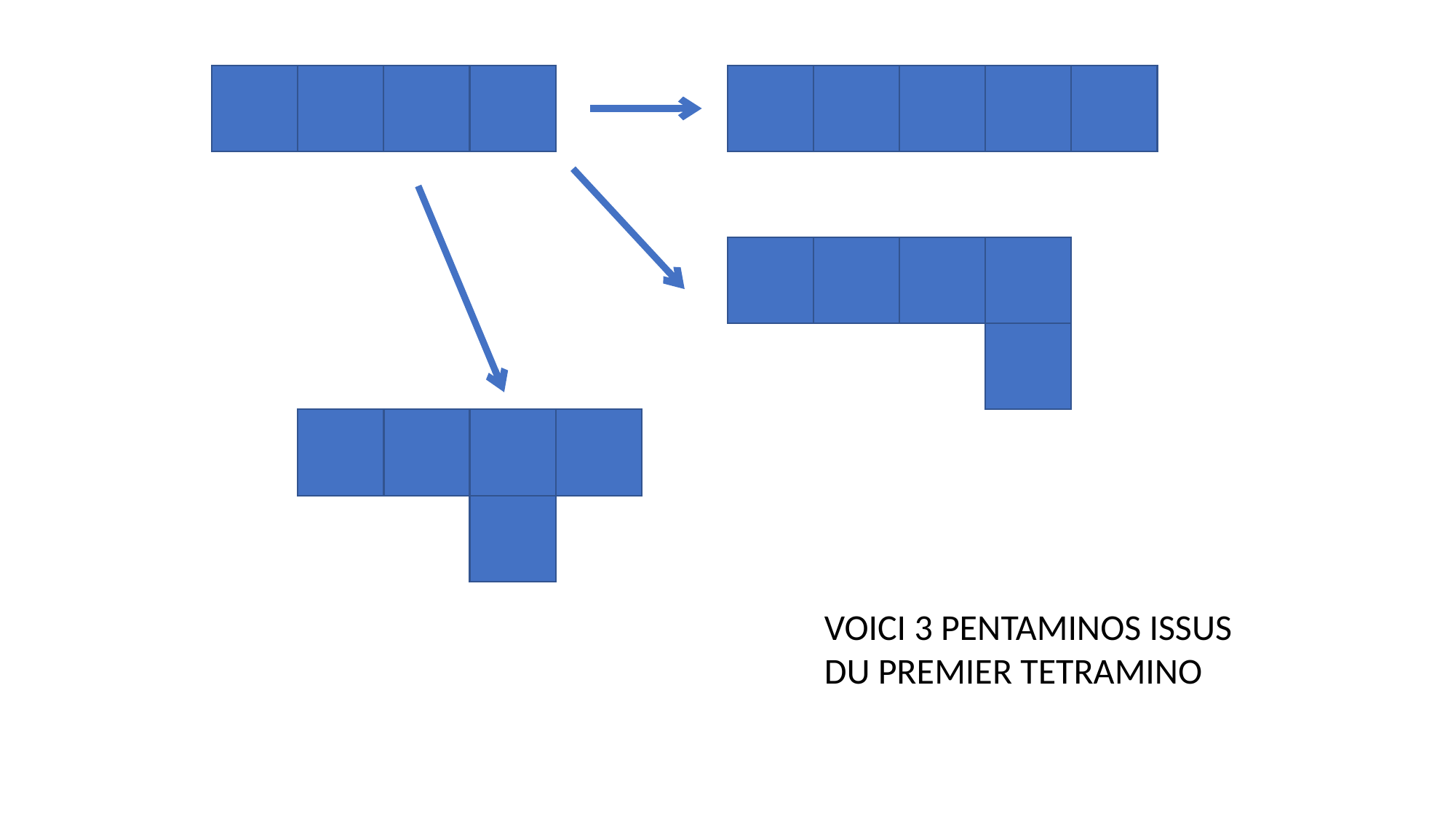

VOICI 3 PENTAMINOS ISSUS DU PREMIER TETRAMINO